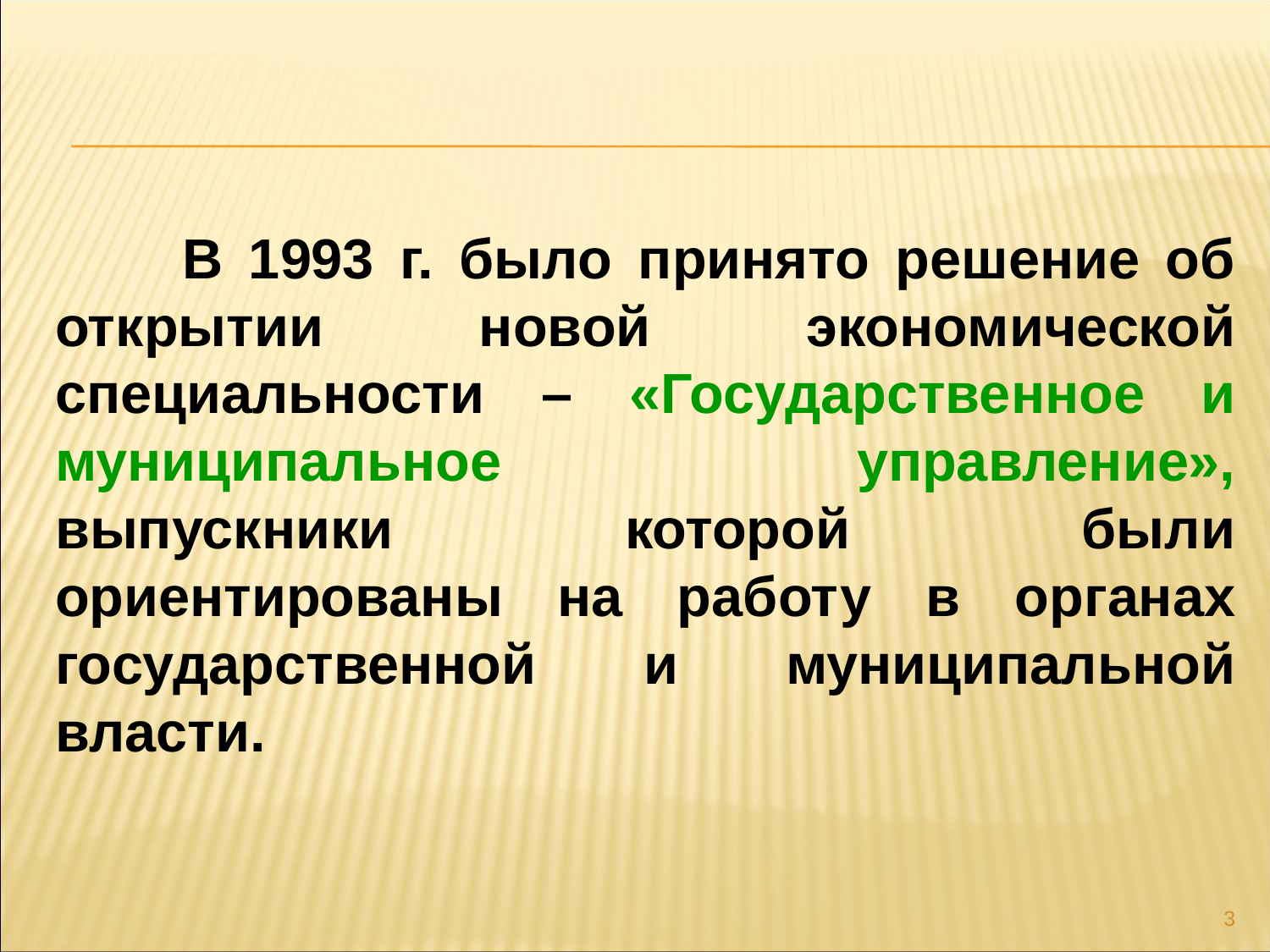

В 1993 г. было принято решение об открытии новой экономической специальности – «Государственное и муниципальное управление», выпускники которой были ориентированы на работу в органах государственной и муниципальной власти.
3